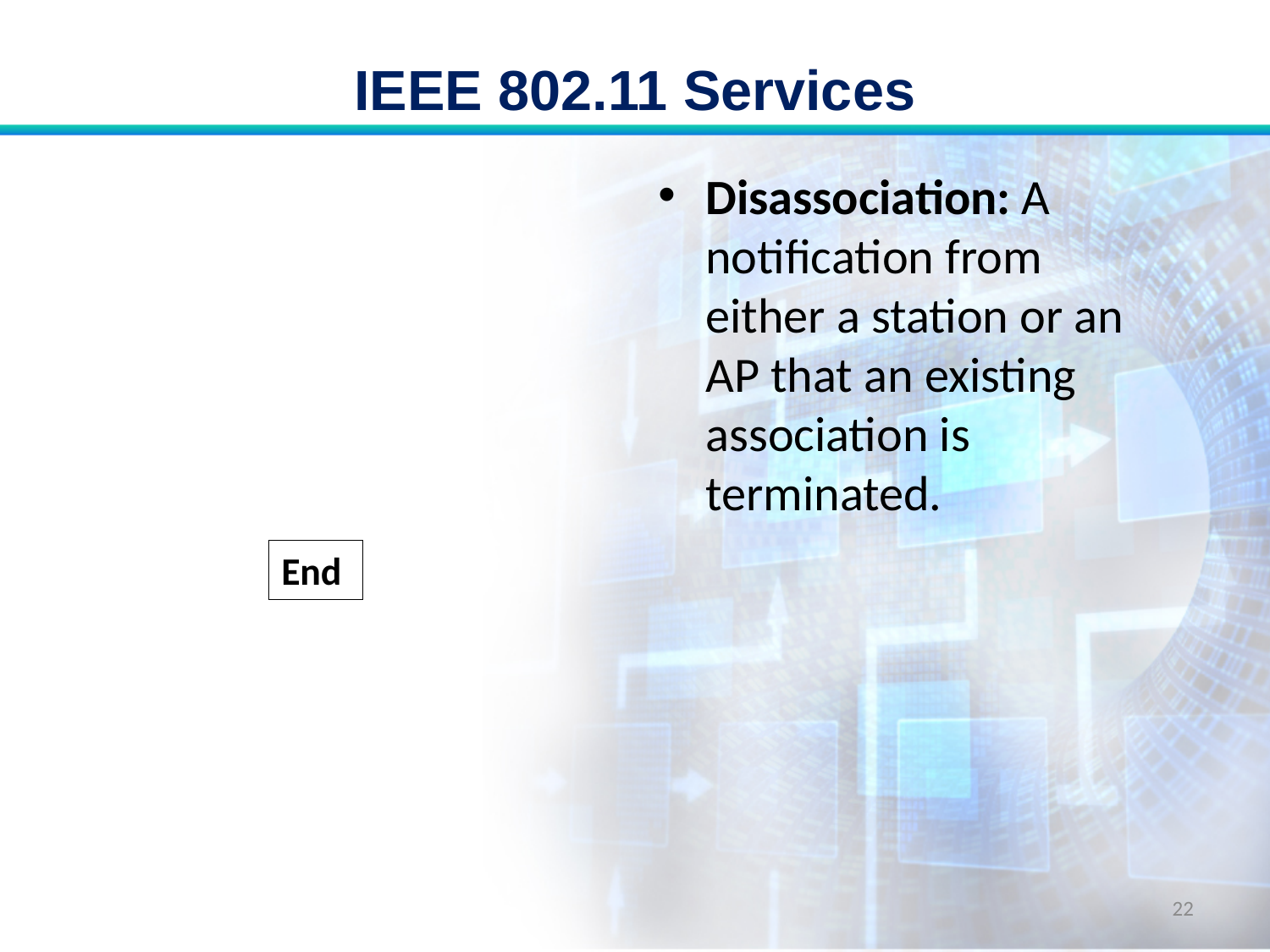

# IEEE 802.11 Services
Disassociation: A notification from either a station or an AP that an existing association is terminated.
End
22